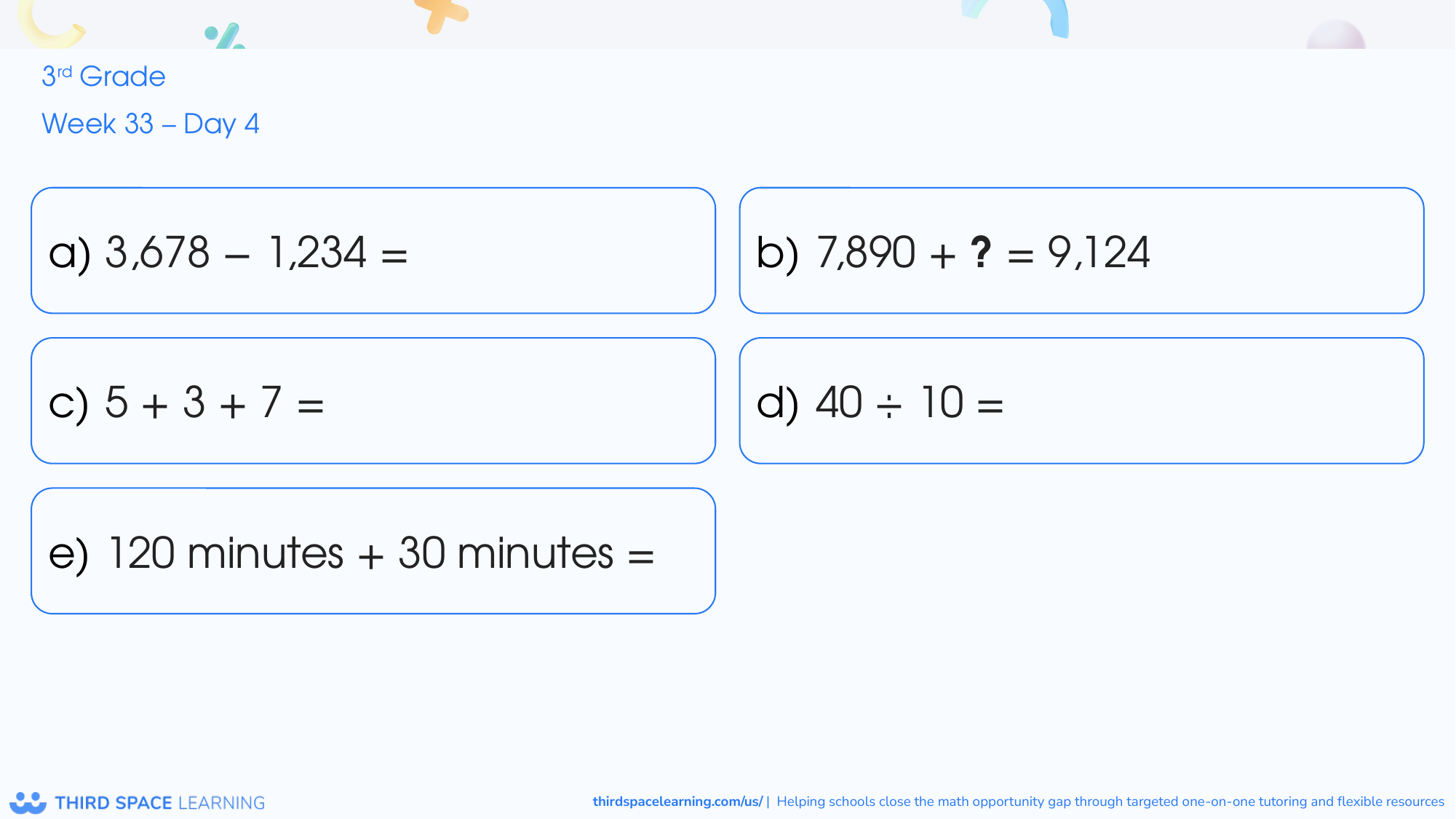

3rd Grade
Week 33 – Day 4
3,678 − 1,234 =
7,890 + ? = 9,124
5 + 3 + 7 =
40 ÷ 10 =
120 minutes + 30 minutes =